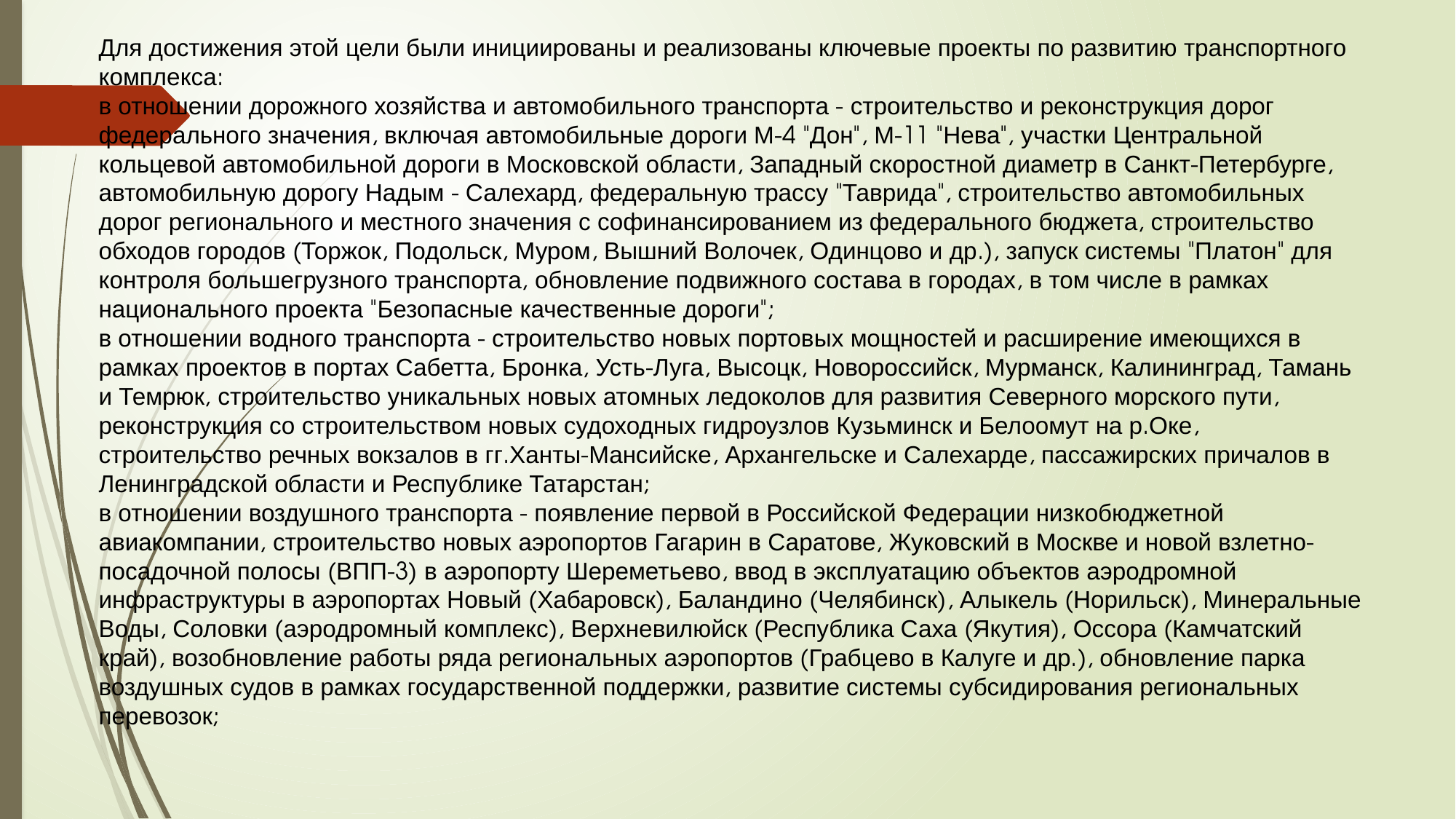

Для достижения этой цели были инициированы и реализованы ключевые проекты по развитию транспортного комплекса:
в отношении дорожного хозяйства и автомобильного транспорта - строительство и реконструкция дорог федерального значения, включая автомобильные дороги М-4 "Дон", М-11 "Нева", участки Центральной кольцевой автомобильной дороги в Московской области, Западный скоростной диаметр в Санкт-Петербурге, автомобильную дорогу Надым - Салехард, федеральную трассу "Таврида", строительство автомобильных дорог регионального и местного значения с софинансированием из федерального бюджета, строительство обходов городов (Торжок, Подольск, Муром, Вышний Волочек, Одинцово и др.), запуск системы "Платон" для контроля большегрузного транспорта, обновление подвижного состава в городах, в том числе в рамках национального проекта "Безопасные качественные дороги";
в отношении водного транспорта - строительство новых портовых мощностей и расширение имеющихся в рамках проектов в портах Сабетта, Бронка, Усть-Луга, Высоцк, Новороссийск, Мурманск, Калининград, Тамань и Темрюк, строительство уникальных новых атомных ледоколов для развития Северного морского пути, реконструкция со строительством новых судоходных гидроузлов Кузьминск и Белоомут на р.Оке, строительство речных вокзалов в гг.Ханты-Мансийске, Архангельске и Салехарде, пассажирских причалов в Ленинградской области и Республике Татарстан;
в отношении воздушного транспорта - появление первой в Российской Федерации низкобюджетной авиакомпании, строительство новых аэропортов Гагарин в Саратове, Жуковский в Москве и новой взлетно-посадочной полосы (ВПП-3) в аэропорту Шереметьево, ввод в эксплуатацию объектов аэродромной инфраструктуры в аэропортах Новый (Хабаровск), Баландино (Челябинск), Алыкель (Норильск), Минеральные Воды, Соловки (аэродромный комплекс), Верхневилюйск (Республика Саха (Якутия), Оссора (Камчатский край), возобновление работы ряда региональных аэропортов (Грабцево в Калуге и др.), обновление парка воздушных судов в рамках государственной поддержки, развитие системы субсидирования региональных перевозок;